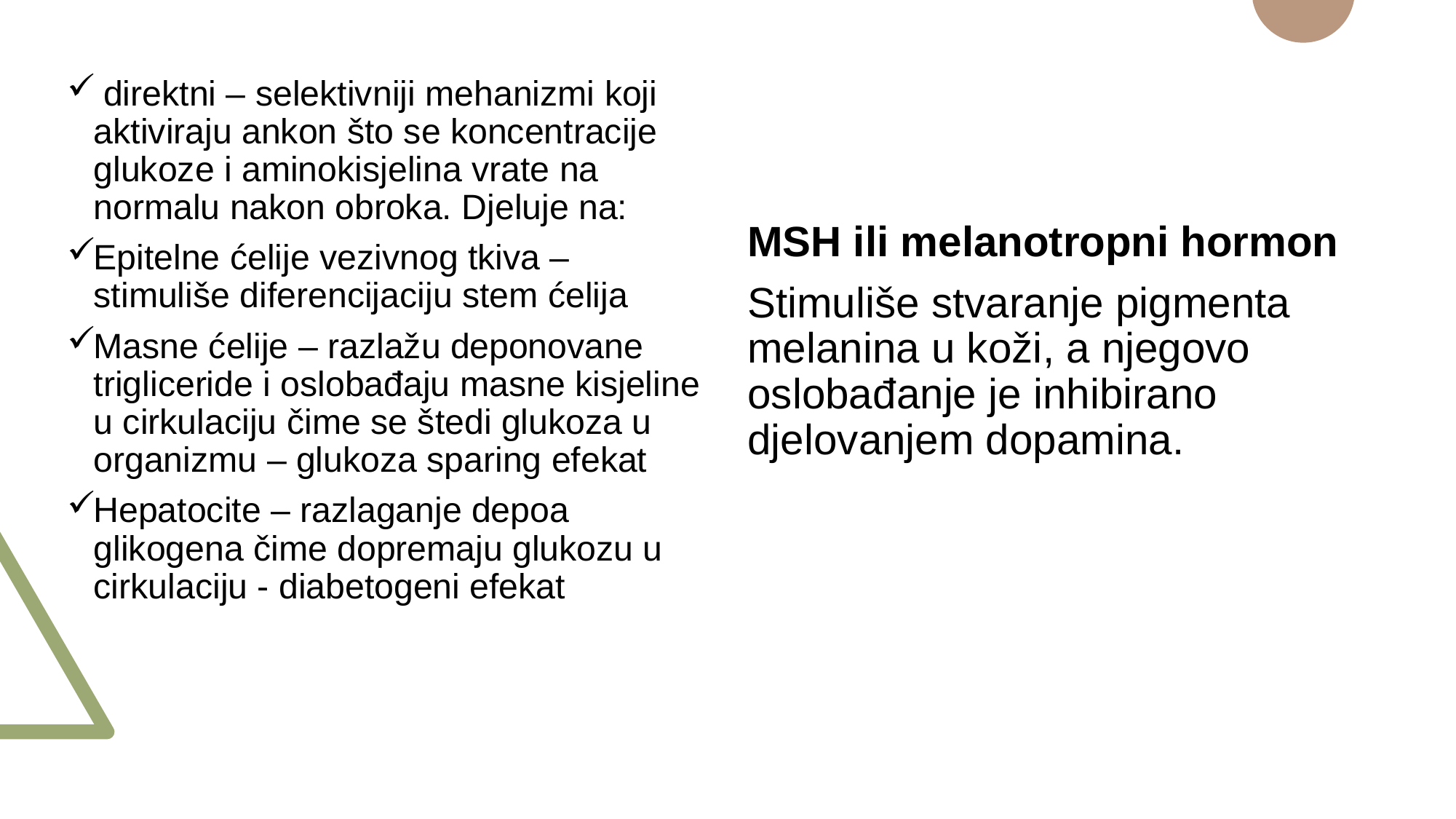

direktni – selektivniji mehanizmi koji aktiviraju ankon što se koncentracije glukoze i aminokisjelina vrate na normalu nakon obroka. Djeluje na:
Epitelne ćelije vezivnog tkiva – stimuliše diferencijaciju stem ćelija
Masne ćelije – razlažu deponovane trigliceride i oslobađaju masne kisjeline u cirkulaciju čime se štedi glukoza u organizmu – glukoza sparing efekat
Hepatocite – razlaganje depoa glikogena čime dopremaju glukozu u cirkulaciju - diabetogeni efekat

MSH ili melanotropni hormon
Stimuliše stvaranje pigmenta melanina u koži, a njegovo oslobađanje je inhibirano djelovanjem dopamina.